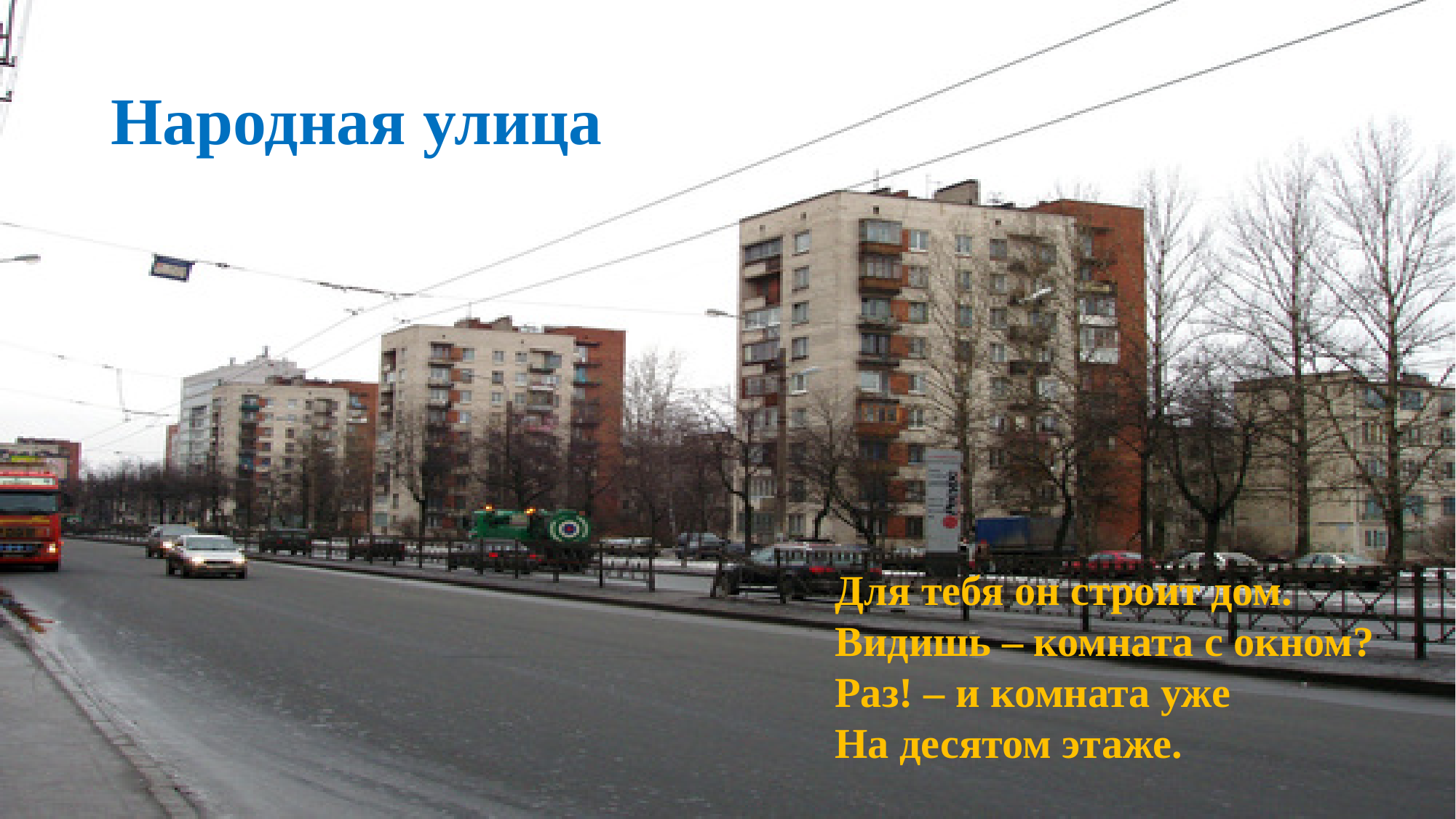

# Народная улица
Для тебя он строит дом.
Видишь – комната с окном?
Раз! – и комната уже
На десятом этаже.